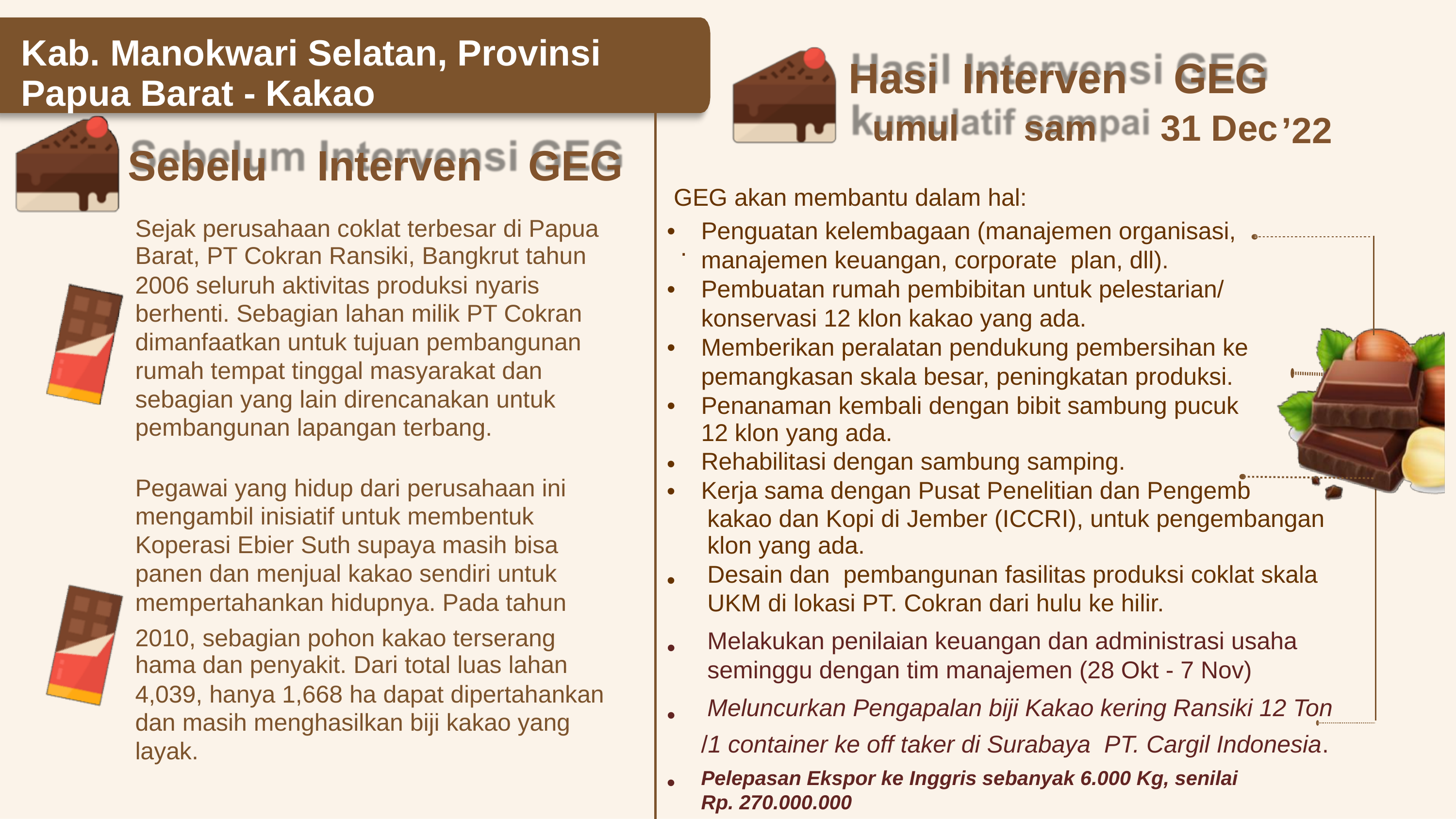

Kab. Manokwari Selatan, Provinsi
Papua Barat - Kakao

l

si

s permintaan Pe

Hasi
umul
Interven
sam
GEG
31 Dec

m

k
prov Papua B

atif
arat dan Kop

pai
erasi Ebier

’22

m

si

Sebelu
Interven
GEG

 GEG akan membantu dalam hal:
Sejak perusahaan coklat terbesar di Papua
Barat, PT Cokran Ransiki, Bangkrut tahun
2006 seluruh aktivitas produksi nyaris berhenti. Sebagian lahan milik PT Cokran dimanfaatkan untuk tujuan pembangunan rumah tempat tinggal masyarakat dan sebagian yang lain direncanakan untuk pembangunan lapangan terbang.
•
Penguatan kelembagaan (manajemen organisasi,
manajemen keuangan, corporate  plan, dll). Pembuatan rumah pembibitan untuk pelestarian/ konservasi 12 klon kakao yang ada.
Memberikan peralatan pendukung pembersihan ke pemangkasan skala besar, peningkatan produksi. Penanaman kembali dengan bibit sambung pucuk
12 klon yang ada.
Rehabilitasi dengan sambung samping.
Kerja sama dengan Pusat Penelitian dan Pengemb
.

•

bun,
angan

•

•
•
•
Pegawai yang hidup dari perusahaan ini
mengambil inisiatif untuk membentuk Koperasi Ebier Suth supaya masih bisa panen dan menjual kakao sendiri untuk mempertahankan hidupnya. Pada tahun
2010, sebagian pohon kakao terserang
hama dan penyakit. Dari total luas lahan
4,039, hanya 1,668 ha dapat dipertahankan dan masih menghasilkan biji kakao yang layak.

kakao dan Kopi di Jember (ICCRI), untuk pengembangan
klon yang ada.
Desain dan  pembangunan fasilitas produksi coklat skala
UKM di lokasi PT. Cokran dari hulu ke hilir.
Melakukan penilaian keuangan dan administrasi usaha
seminggu dengan tim manajemen (28 Okt - 7 Nov)
Meluncurkan Pengapalan biji Kakao kering Ransiki 12 Ton

•
•
•

/1 container ke off taker di Surabaya  PT. Cargil Indonesia.
Pelepasan Ekspor ke Inggris sebanyak 6.000 Kg, senilai
Rp. 270.000.000
•